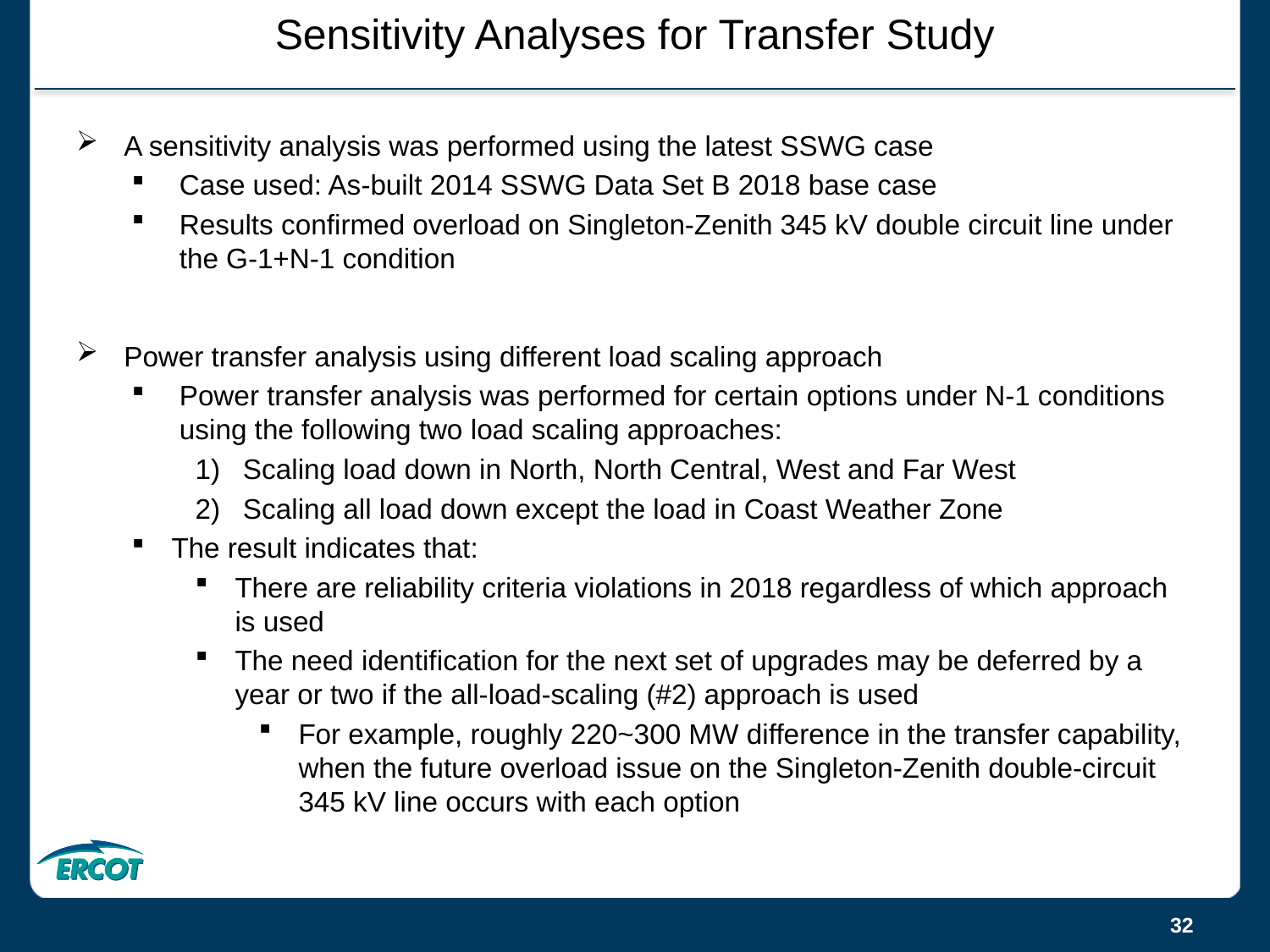

# Sensitivity Analyses for Transfer Study
A sensitivity analysis was performed using the latest SSWG case
Case used: As-built 2014 SSWG Data Set B 2018 base case
Results confirmed overload on Singleton-Zenith 345 kV double circuit line under the G-1+N-1 condition

Power transfer analysis using different load scaling approach
Power transfer analysis was performed for certain options under N-1 conditions using the following two load scaling approaches:
Scaling load down in North, North Central, West and Far West
Scaling all load down except the load in Coast Weather Zone
The result indicates that:
There are reliability criteria violations in 2018 regardless of which approach is used
The need identification for the next set of upgrades may be deferred by a year or two if the all-load-scaling (#2) approach is used
For example, roughly 220~300 MW difference in the transfer capability, when the future overload issue on the Singleton-Zenith double-circuit 345 kV line occurs with each option

32